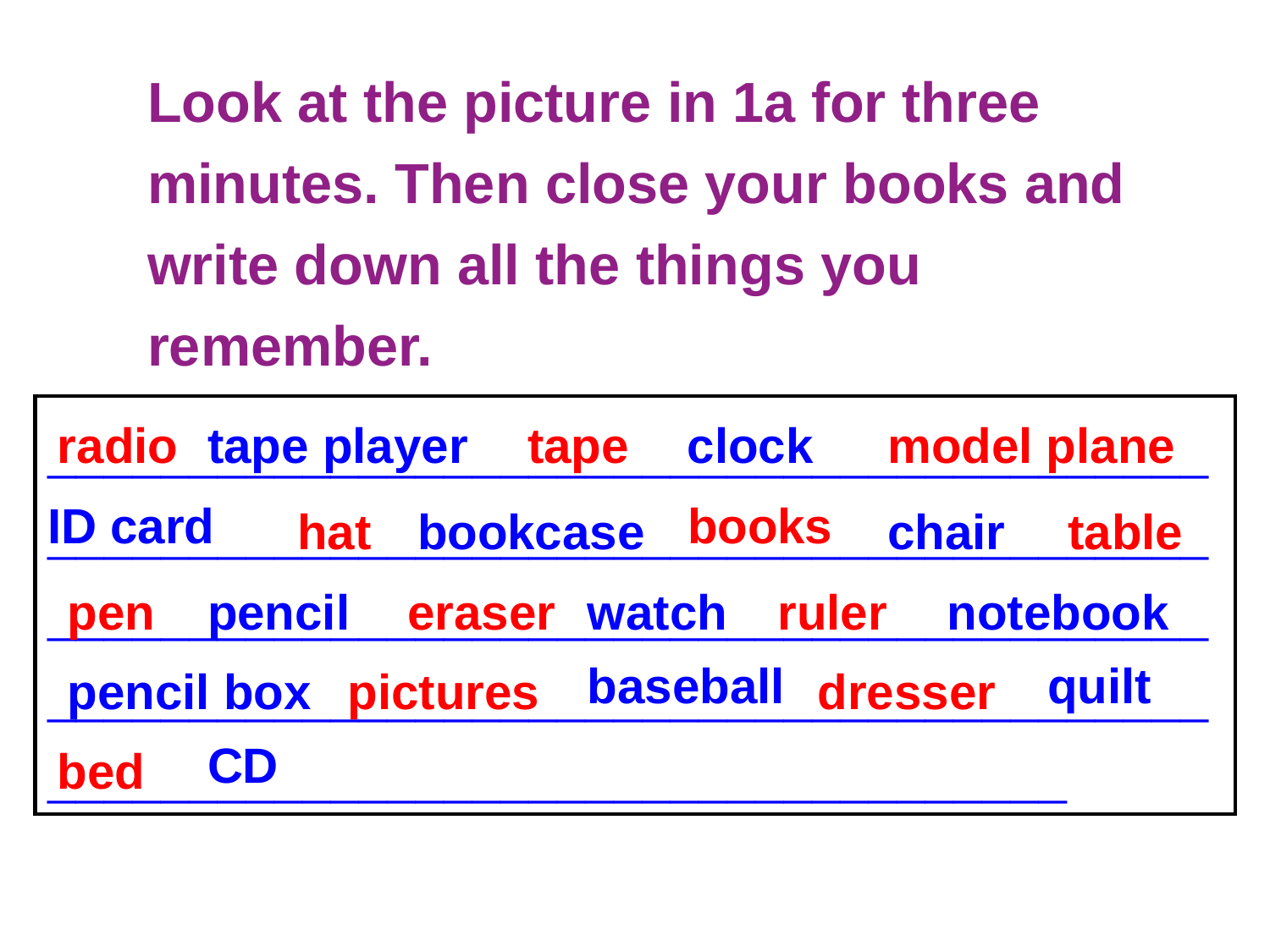

Look at the picture in 1a for three minutes. Then close your books and write down all the things you remember.
________________________________________________________________________________________________________________________________________________________________________________________________________
radio
tape player
tape
clock
model plane
ID card
books
hat
bookcase
chair
table
pen
pencil
eraser
watch
ruler
notebook
baseball
quilt
pencil box
pictures
dresser
CD
bed